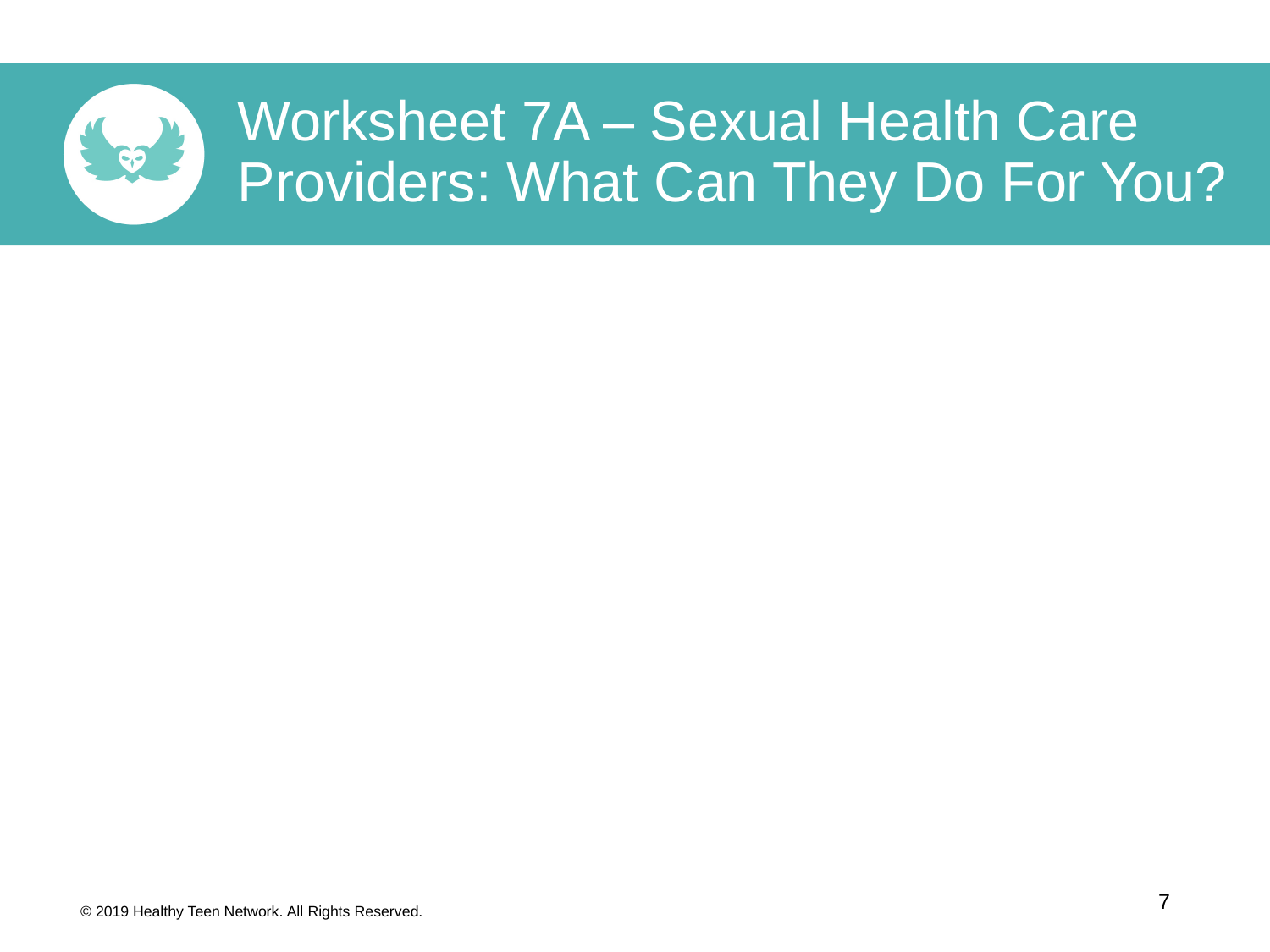

Worksheet 7A – Sexual Health Care Providers: What Can They Do For You?